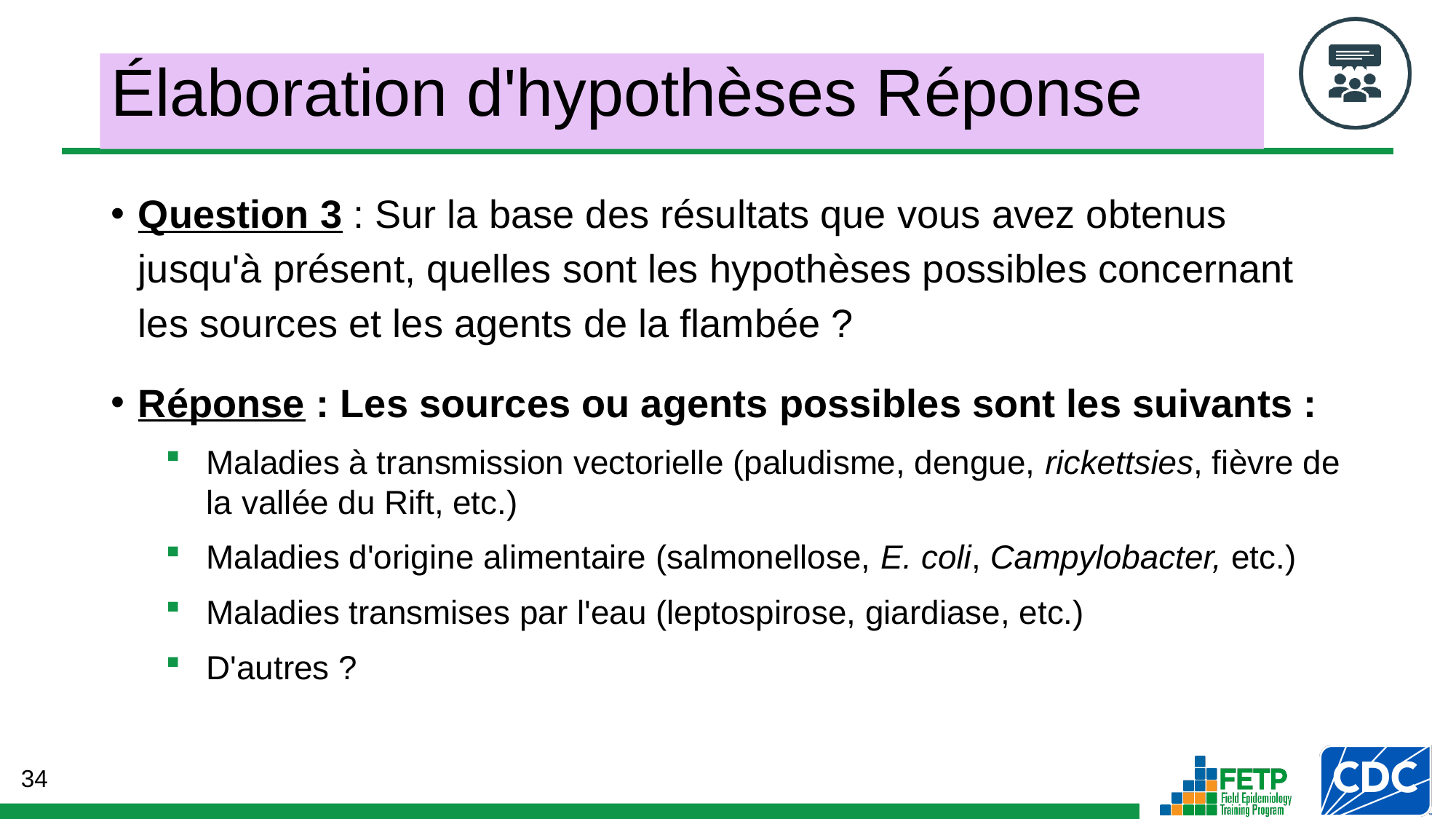

# Élaboration d'hypothèses Réponse
Question 3 : Sur la base des résultats que vous avez obtenus jusqu'à présent, quelles sont les hypothèses possibles concernant les sources et les agents de la flambée ?
Réponse : Les sources ou agents possibles sont les suivants :
Maladies à transmission vectorielle (paludisme, dengue, rickettsies, fièvre de la vallée du Rift, etc.)
Maladies d'origine alimentaire (salmonellose, E. coli, Campylobacter, etc.)
Maladies transmises par l'eau (leptospirose, giardiase, etc.)
D'autres ?